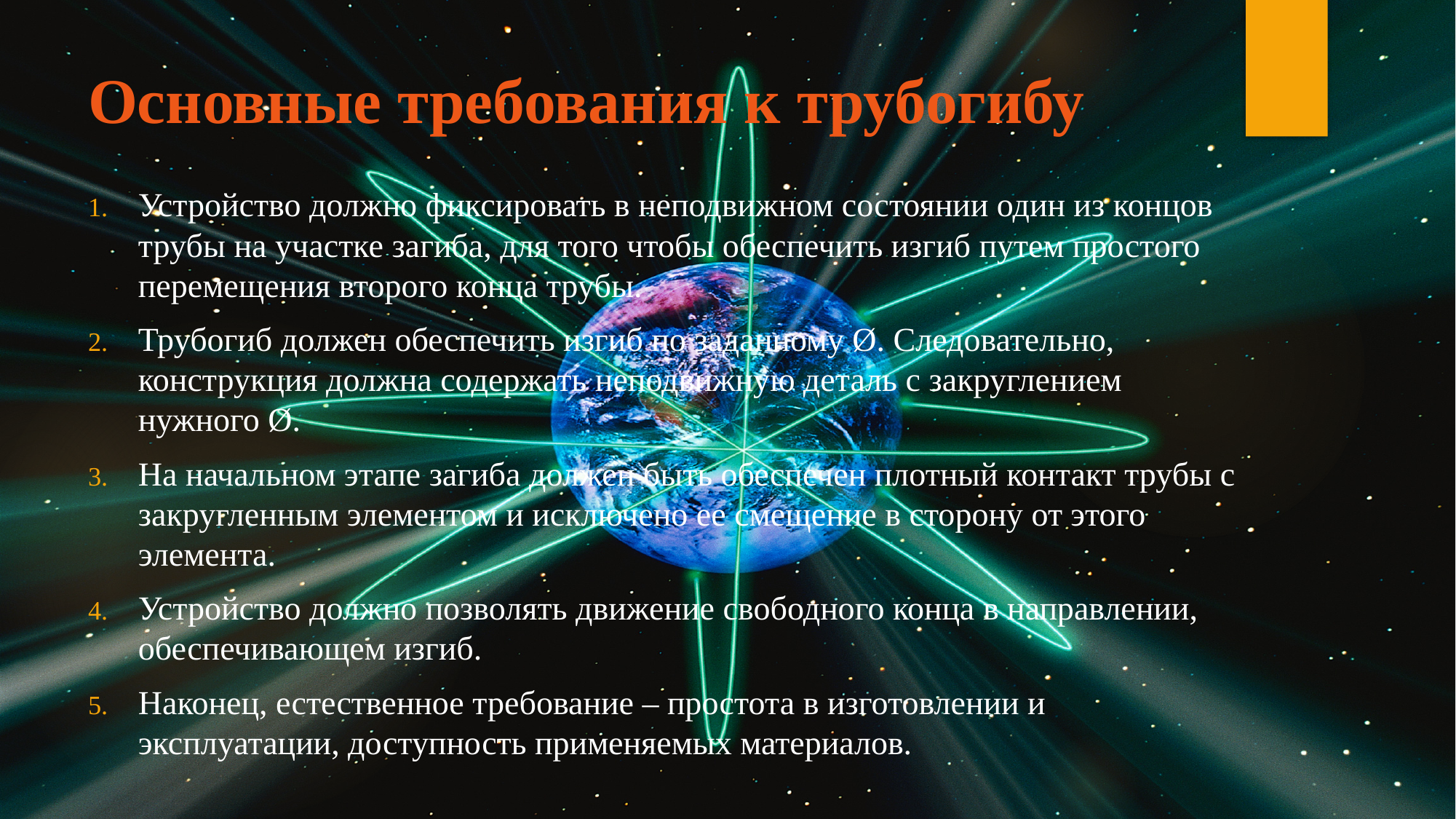

# Основные требования к трубогибу
Устройство должно фиксировать в неподвижном состоянии один из концов трубы на участке загиба, для того чтобы обеспечить изгиб путем простого перемещения второго конца трубы.
Трубогиб должен обеспечить изгиб по заданному Ø. Следовательно, конструкция должна содержать неподвижную деталь с закруглением нужного Ø.
На начальном этапе загиба должен быть обеспечен плотный контакт трубы с закругленным элементом и исключено ее смещение в сторону от этого элемента.
Устройство должно позволять движение свободного конца в направлении, обеспечивающем изгиб.
Наконец, естественное требование – простота в изготовлении и эксплуатации, доступность применяемых материалов.